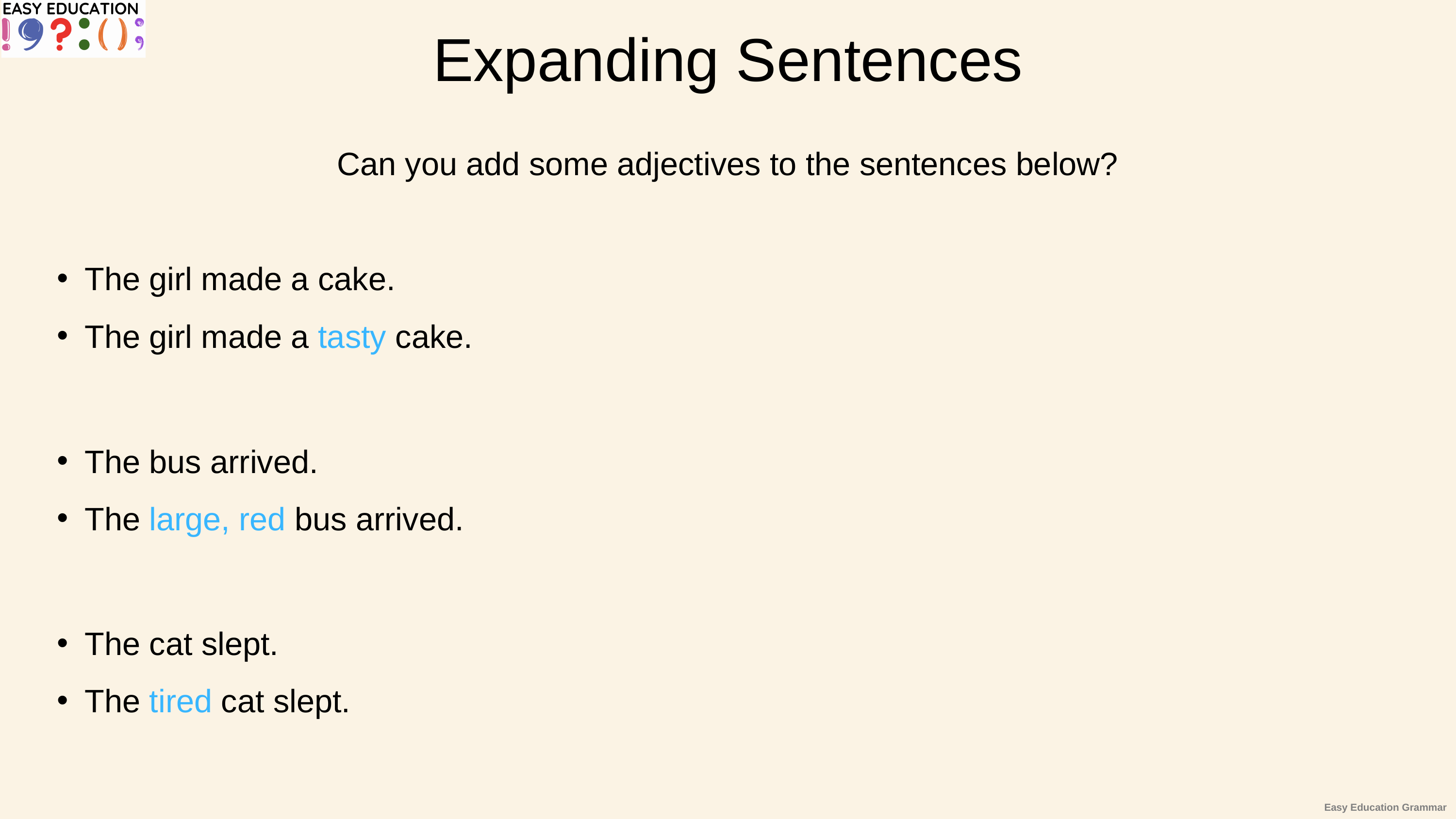

Expanding Sentences
Can you add some adjectives to the sentences below?
The girl made a cake.
The girl made a tasty cake.
The bus arrived.
The large, red bus arrived.
The cat slept.
The tired cat slept.